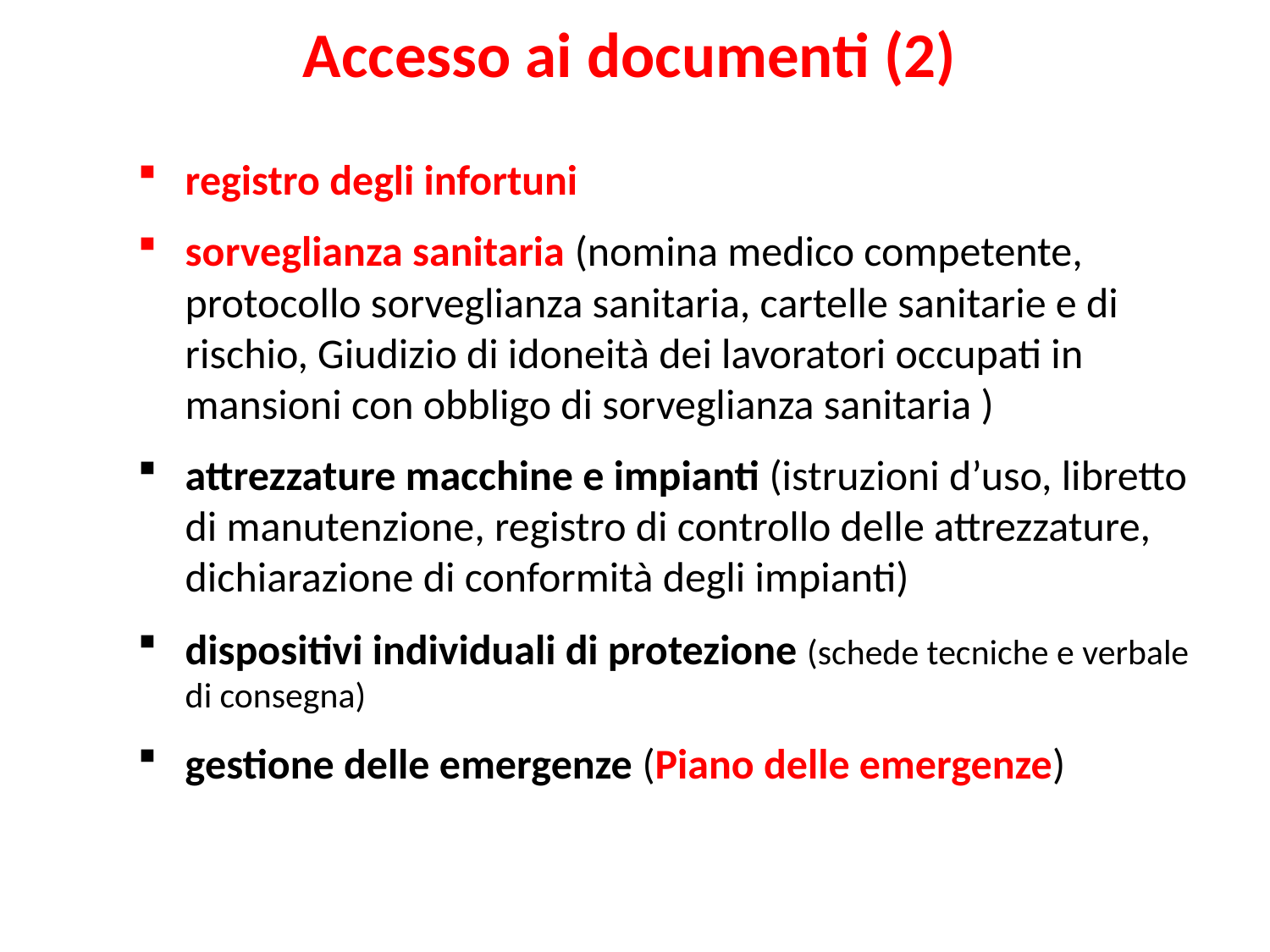

Accesso ai documenti (2)
registro degli infortuni
sorveglianza sanitaria (nomina medico competente, protocollo sorveglianza sanitaria, cartelle sanitarie e di rischio, Giudizio di idoneità dei lavoratori occupati in mansioni con obbligo di sorveglianza sanitaria )
attrezzature macchine e impianti (istruzioni d’uso, libretto di manutenzione, registro di controllo delle attrezzature, dichiarazione di conformità degli impianti)
dispositivi individuali di protezione (schede tecniche e verbale di consegna)
gestione delle emergenze (Piano delle emergenze)